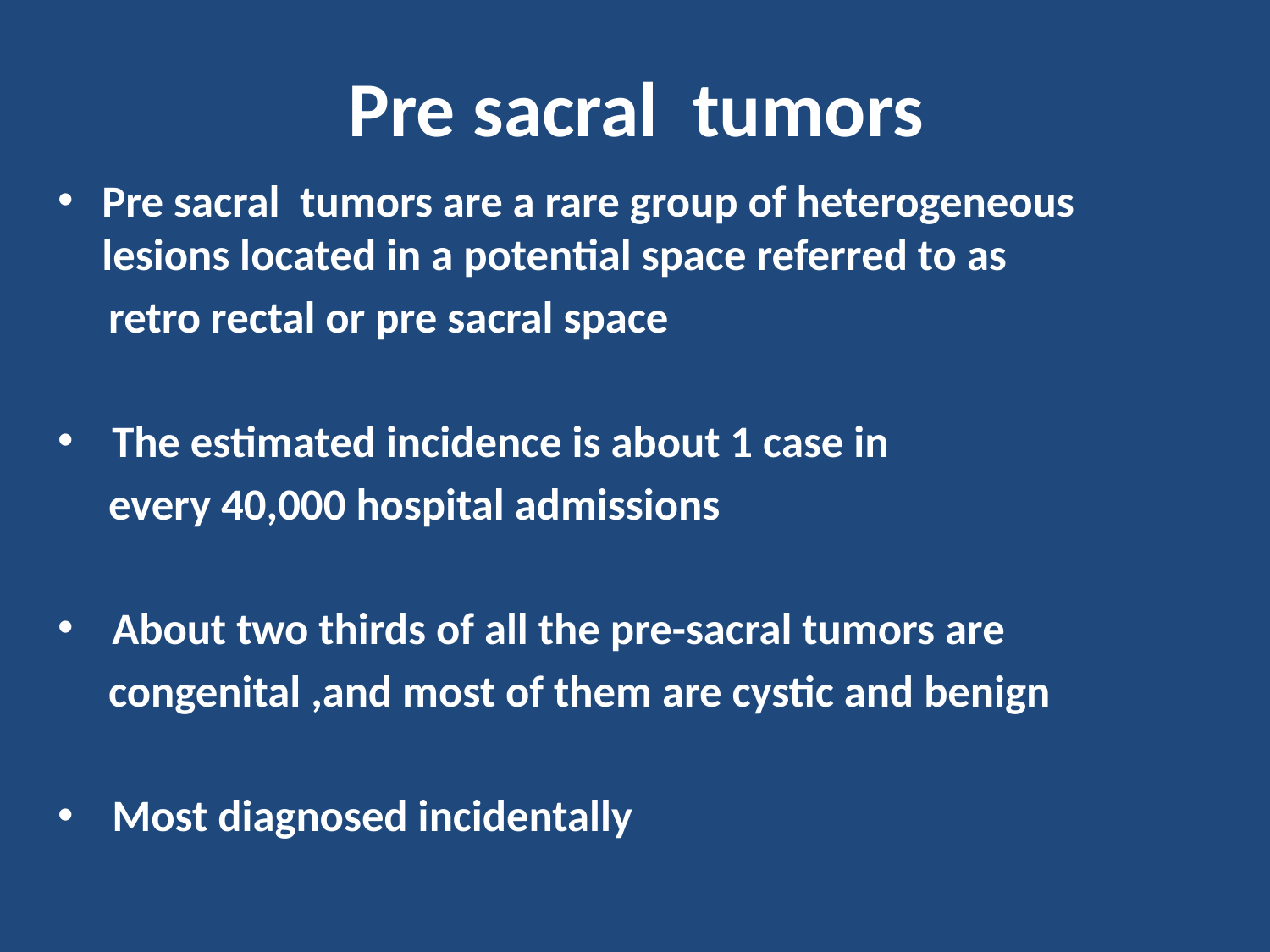

# Pre sacral  tumors
Pre sacral  tumors are a rare group of heterogeneous lesions located in a potential space referred to as
     retro rectal or pre sacral space

 The estimated incidence is about 1 case in
     every 40,000 hospital admissions

 About two thirds of all the pre-sacral tumors are
     congenital ,and most of them are cystic and benign

 Most diagnosed incidentally